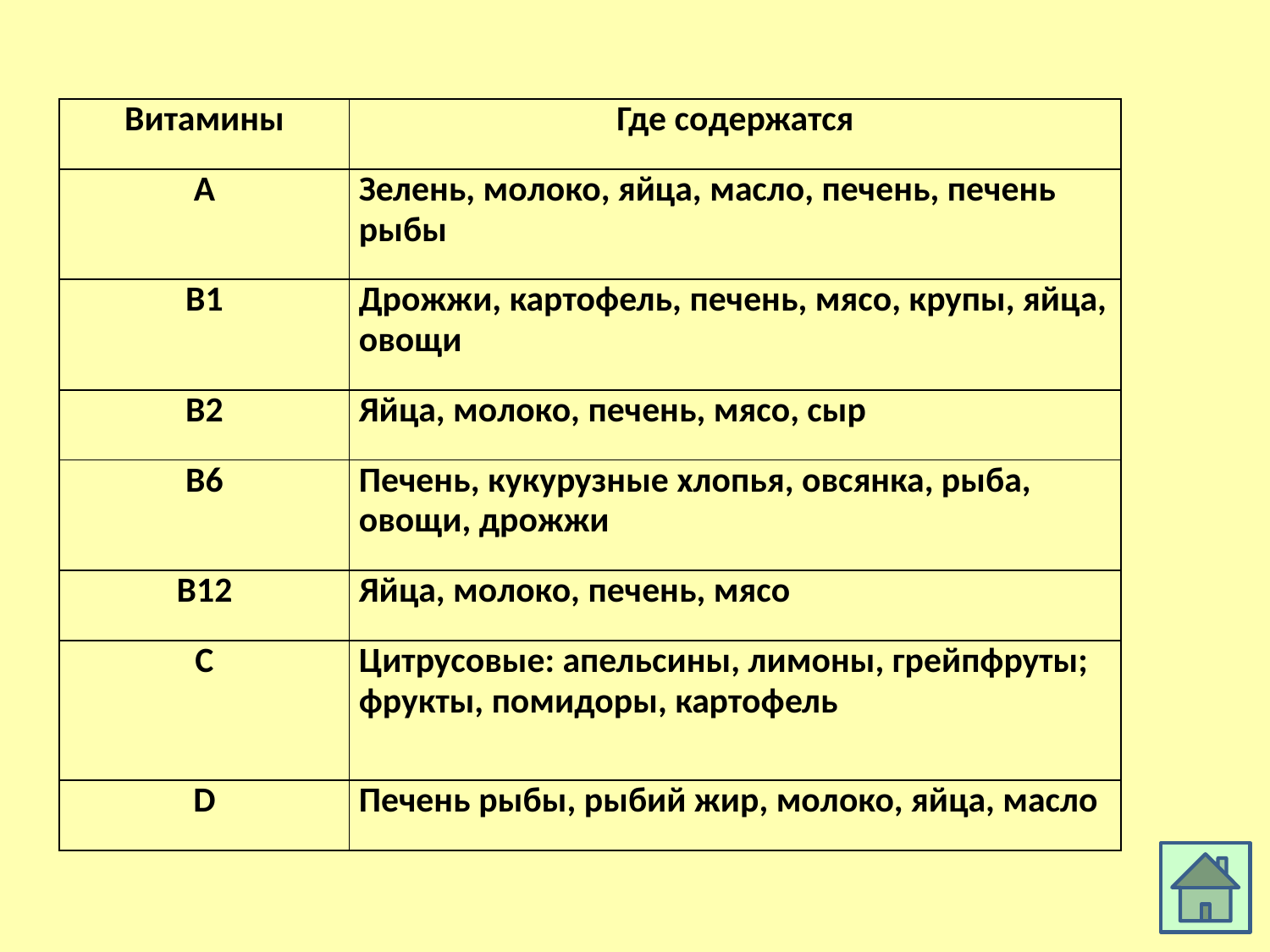

| Витамины | Где содержатся |
| --- | --- |
| А | Зелень, молоко, яйца, масло, печень, печень рыбы |
| В1 | Дрожжи, картофель, печень, мясо, крупы, яйца, овощи |
| В2 | Яйца, молоко, печень, мясо, сыр |
| В6 | Печень, кукурузные хлопья, овсянка, рыба, овощи, дрожжи |
| В12 | Яйца, молоко, печень, мясо |
| С | Цитрусовые: апельсины, лимоны, грейпфруты; фрукты, помидоры, картофель |
| D | Печень рыбы, рыбий жир, молоко, яйца, масло |